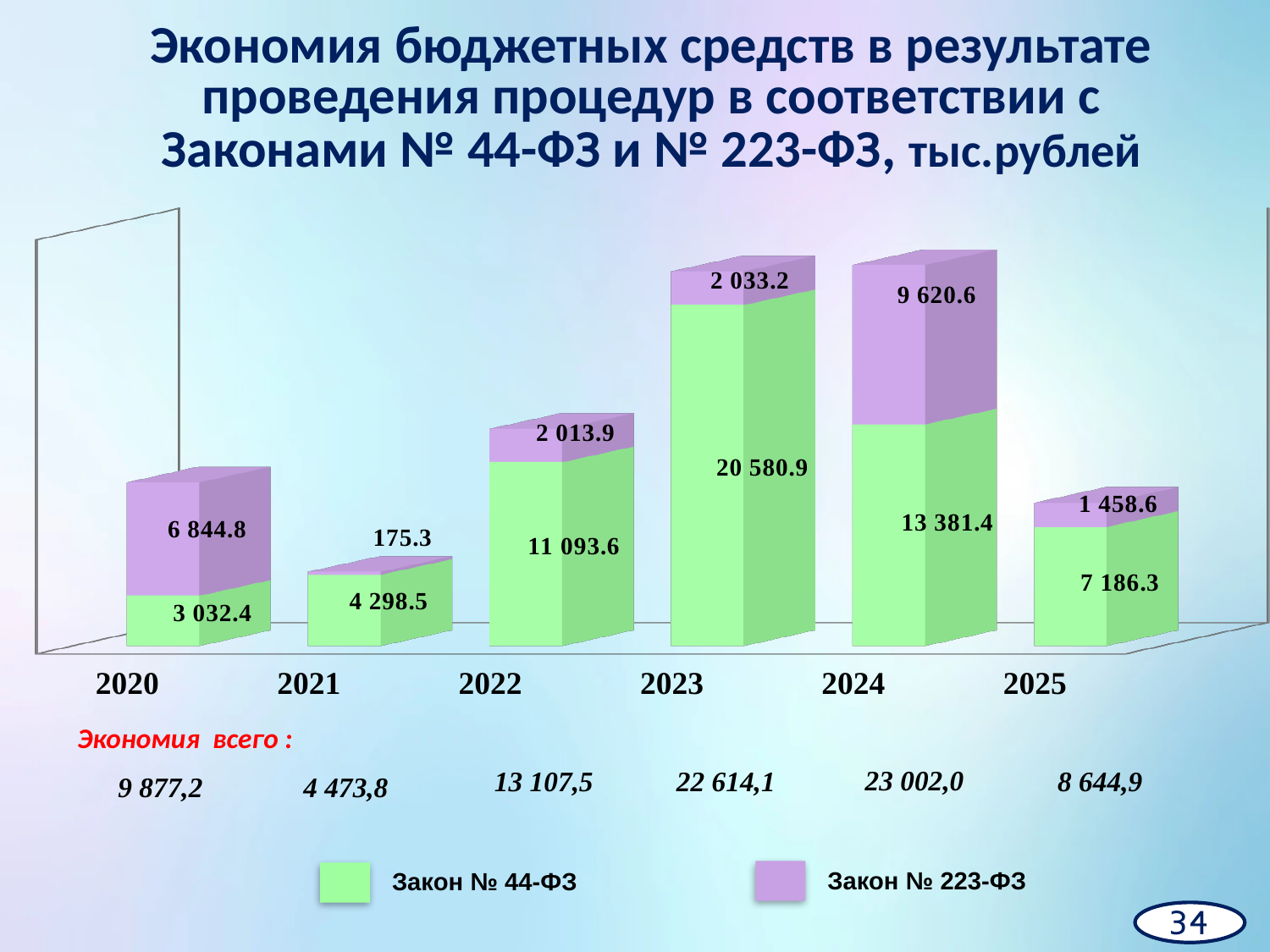

Экономия бюджетных средств в результате проведения процедур в соответствии с Законами № 44-ФЗ и № 223-ФЗ, тыс.рублей

[unsupported chart]

Экономия  всего :
23 002,0
13 107,5
22 614,1
4 473,8
9 877,2
Закон № 223-ФЗ

Закон № 44-ФЗ

8 644,9
34